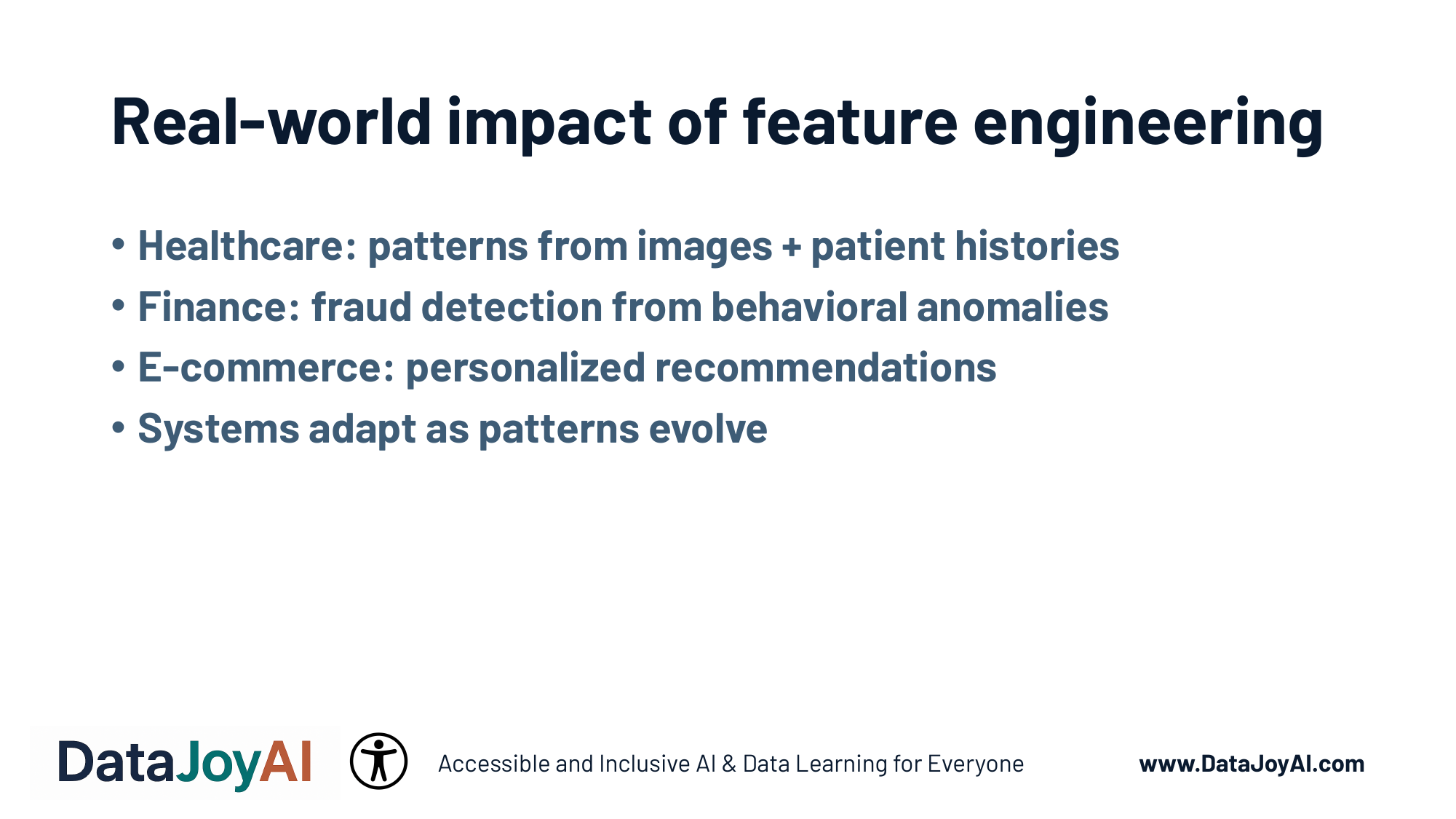

# Real‑world impact of feature engineering
Healthcare: patterns from images + patient histories
Finance: fraud detection from behavioral anomalies
E‑commerce: personalized recommendations
Systems adapt as patterns evolve